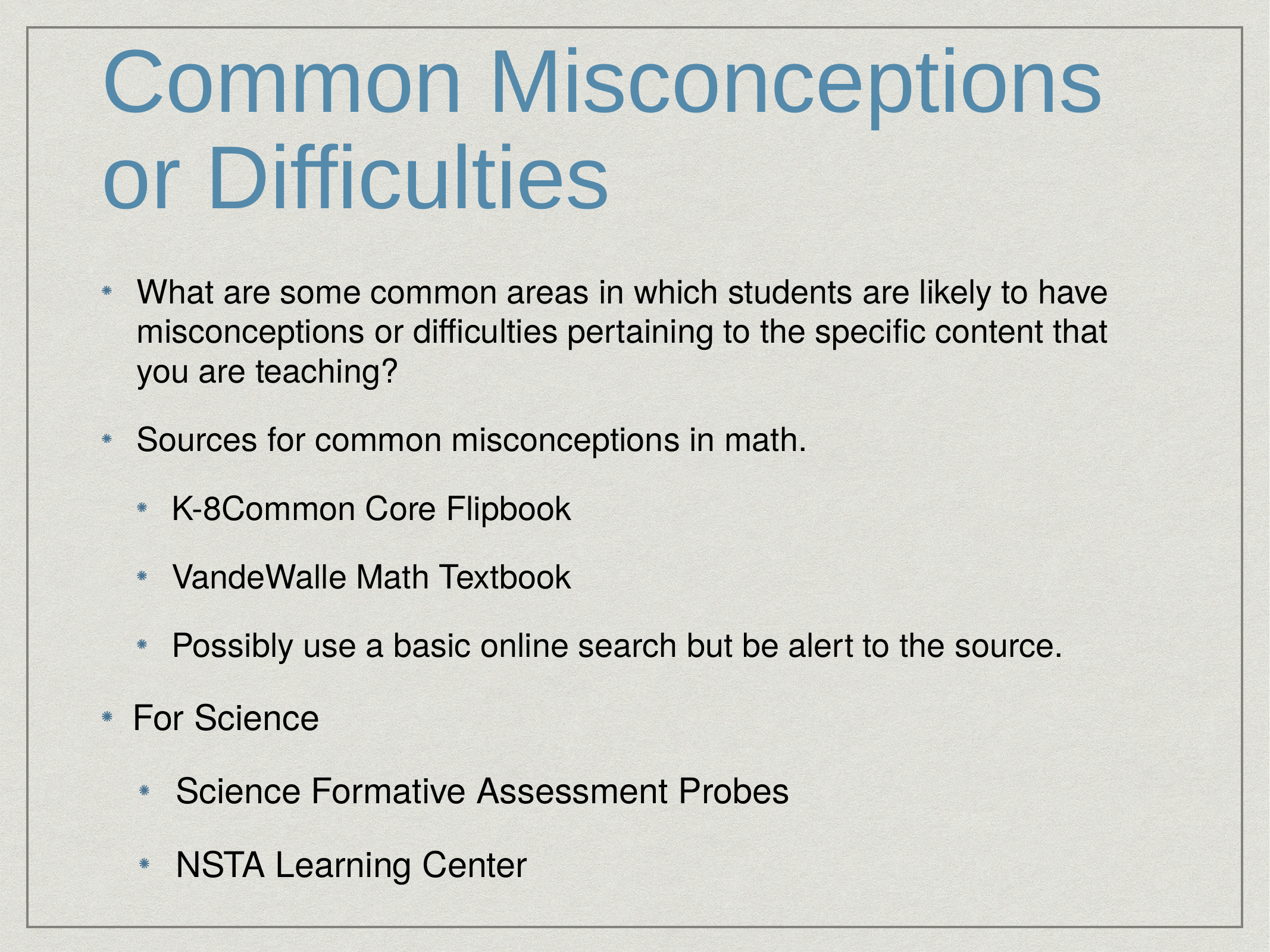

# Common Misconceptions or Difficulties
What are some common areas in which students are likely to have misconceptions or difficulties pertaining to the specific content that you are teaching?
Sources for common misconceptions in math.
K-8Common Core Flipbook
VandeWalle Math Textbook
Possibly use a basic online search but be alert to the source.
For Science
Science Formative Assessment Probes
NSTA Learning Center